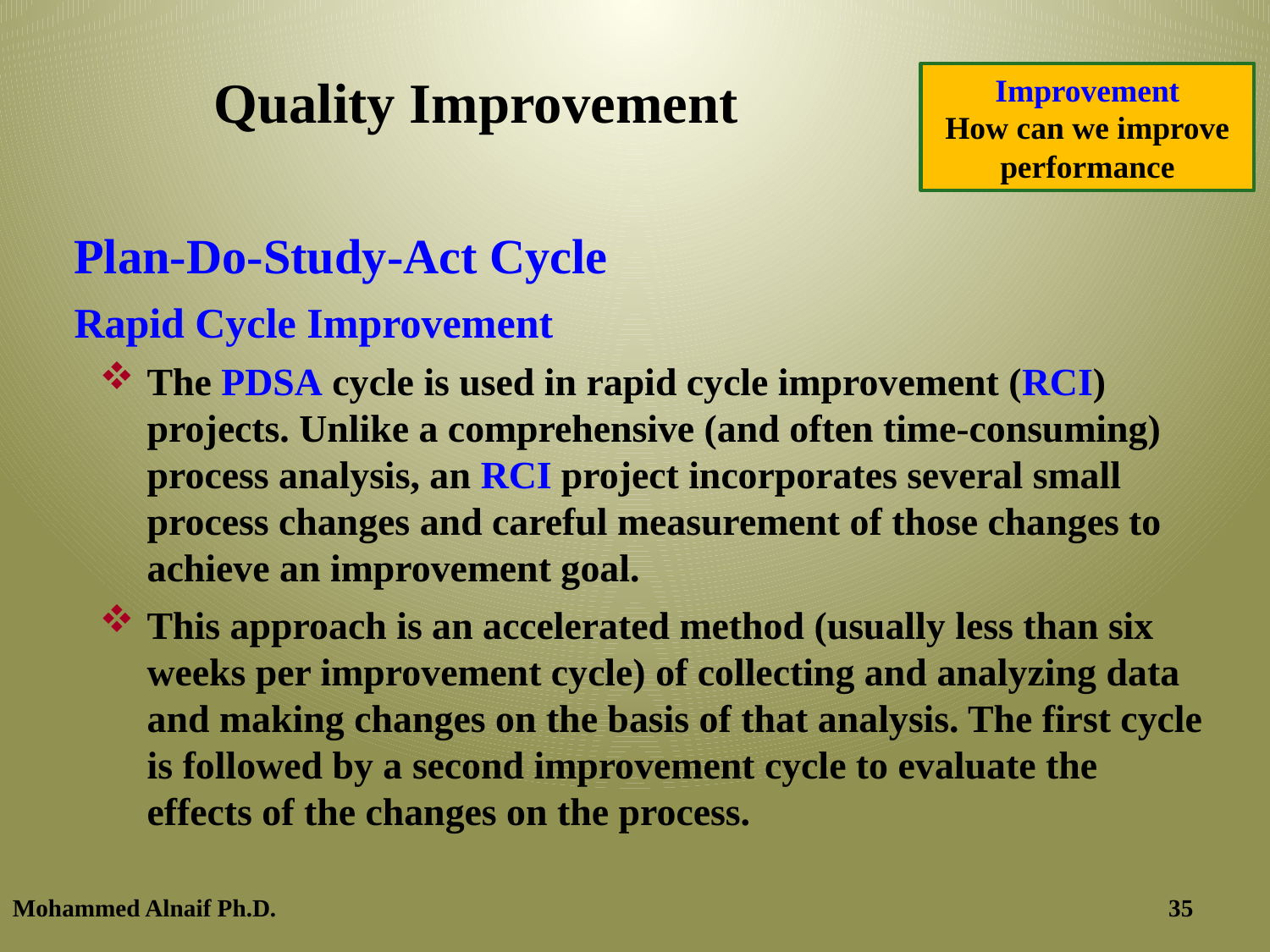

# Quality Improvement
Improvement
How can we improve performance
Plan-Do-Study-Act Cycle
Rapid Cycle Improvement
The PDSA cycle is used in rapid cycle improvement (RCI) projects. Unlike a comprehensive (and often time-consuming) process analysis, an RCI project incorporates several small process changes and careful measurement of those changes to achieve an improvement goal.
This approach is an accelerated method (usually less than six weeks per improvement cycle) of collecting and analyzing data and making changes on the basis of that analysis. The first cycle is followed by a second improvement cycle to evaluate the effects of the changes on the process.
Mohammed Alnaif Ph.D.
11/20/2016
35